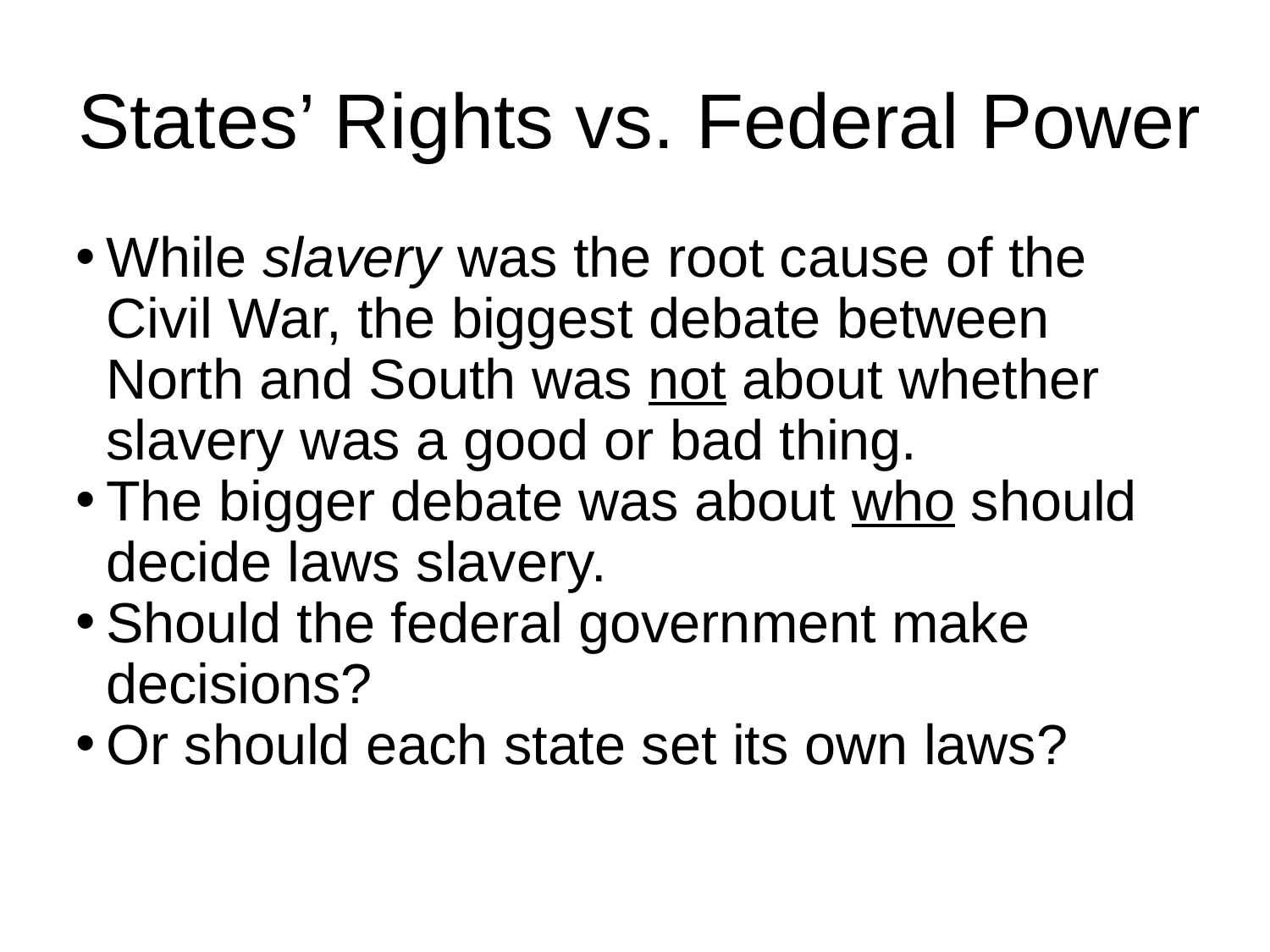

States’ Rights vs. Federal Power
While slavery was the root cause of the Civil War, the biggest debate between North and South was not about whether slavery was a good or bad thing.
The bigger debate was about who should decide laws slavery.
Should the federal government make decisions?
Or should each state set its own laws?